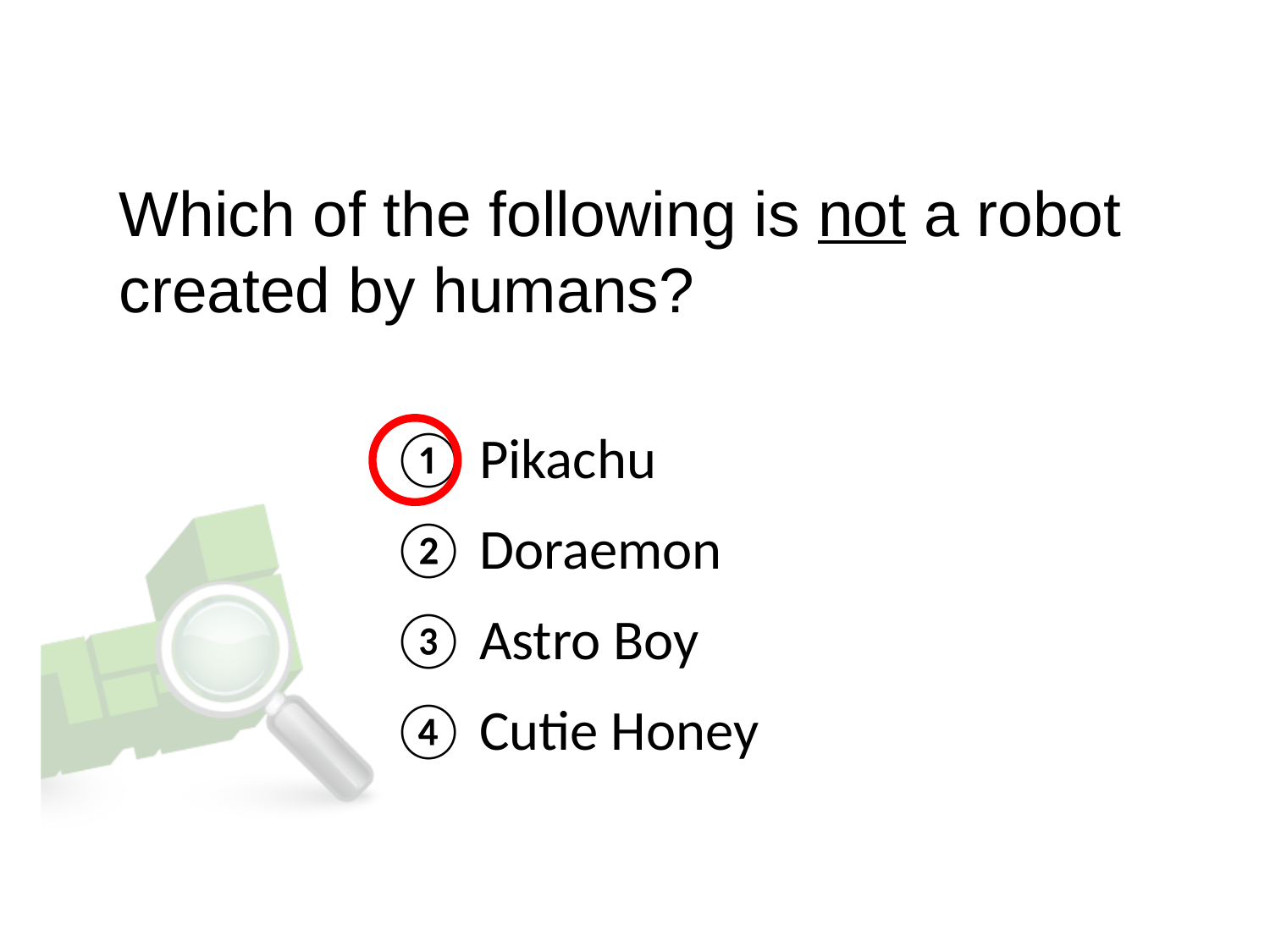

Which of the following is not a robot created by humans?
① Pikachu
② Doraemon
③ Astro Boy
④ Cutie Honey